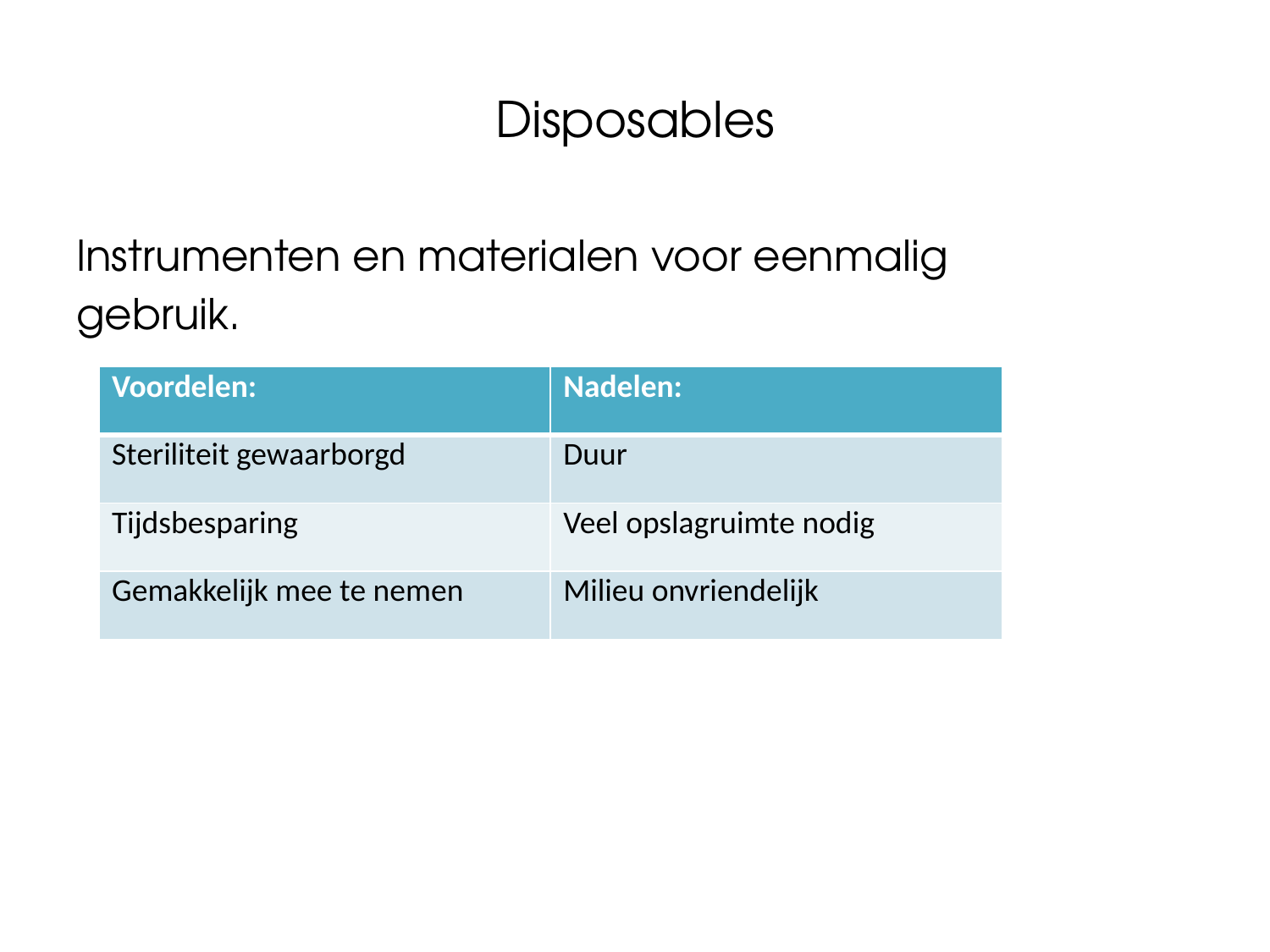

# Disposables
Instrumenten en materialen voor eenmalig
gebruik.

| Voordelen: | Nadelen: |
| --- | --- |
| Steriliteit gewaarborgd | Duur |
| Tijdsbesparing | Veel opslagruimte nodig |
| Gemakkelijk mee te nemen | Milieu onvriendelijk |